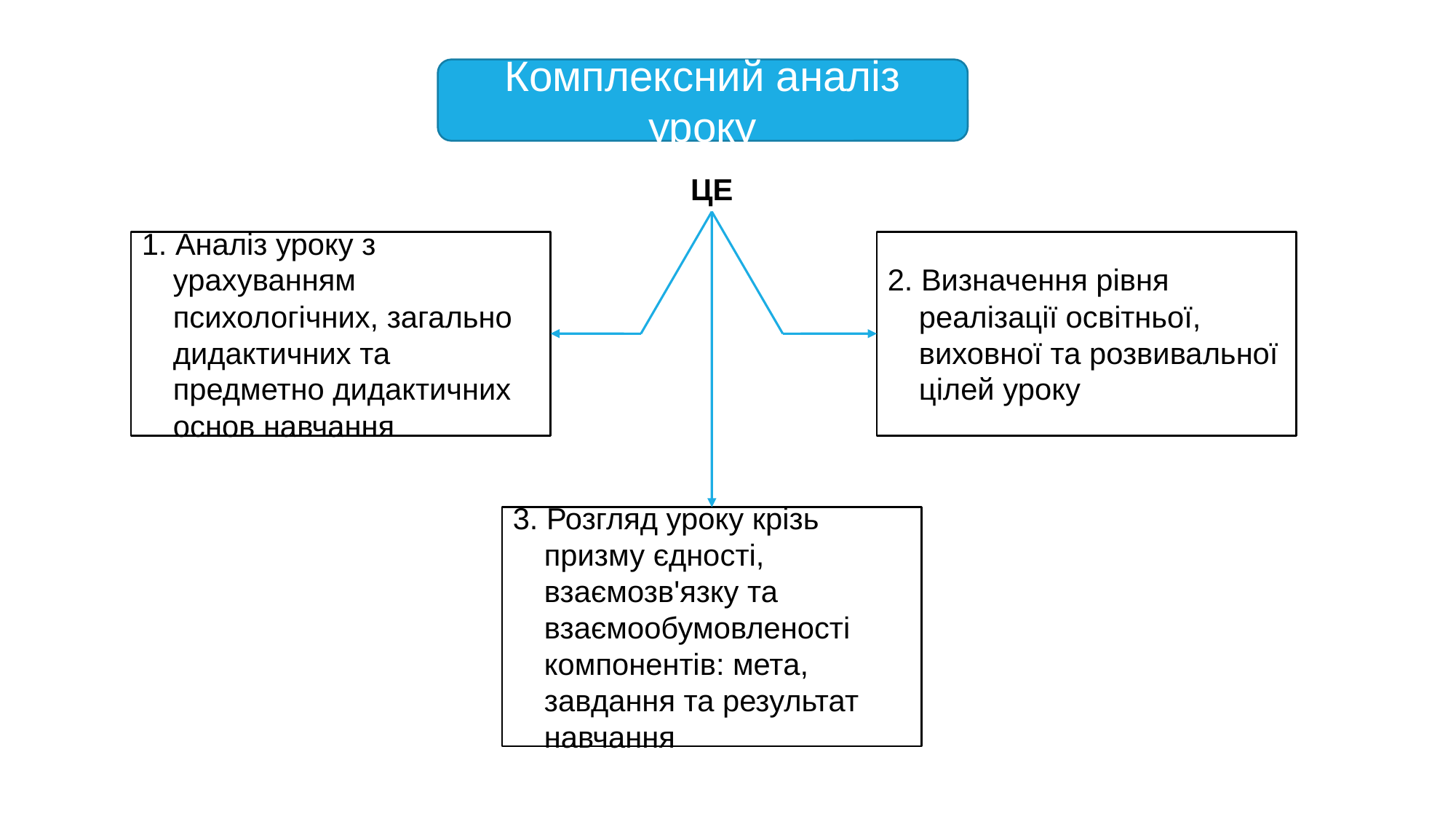

Комплексний аналіз уроку
ЦЕ
1. Аналіз уроку з урахуванням психологічних, загально дидактичних та предметно дидактичних основ навчання
2. Визначення рівня реалізації освітньої, виховної та розвивальної цілей уроку
3. Розгляд уроку крізь призму єдності, взаємозв'язку та взаємообумовленості компонентів: мета, завдання та результат навчання